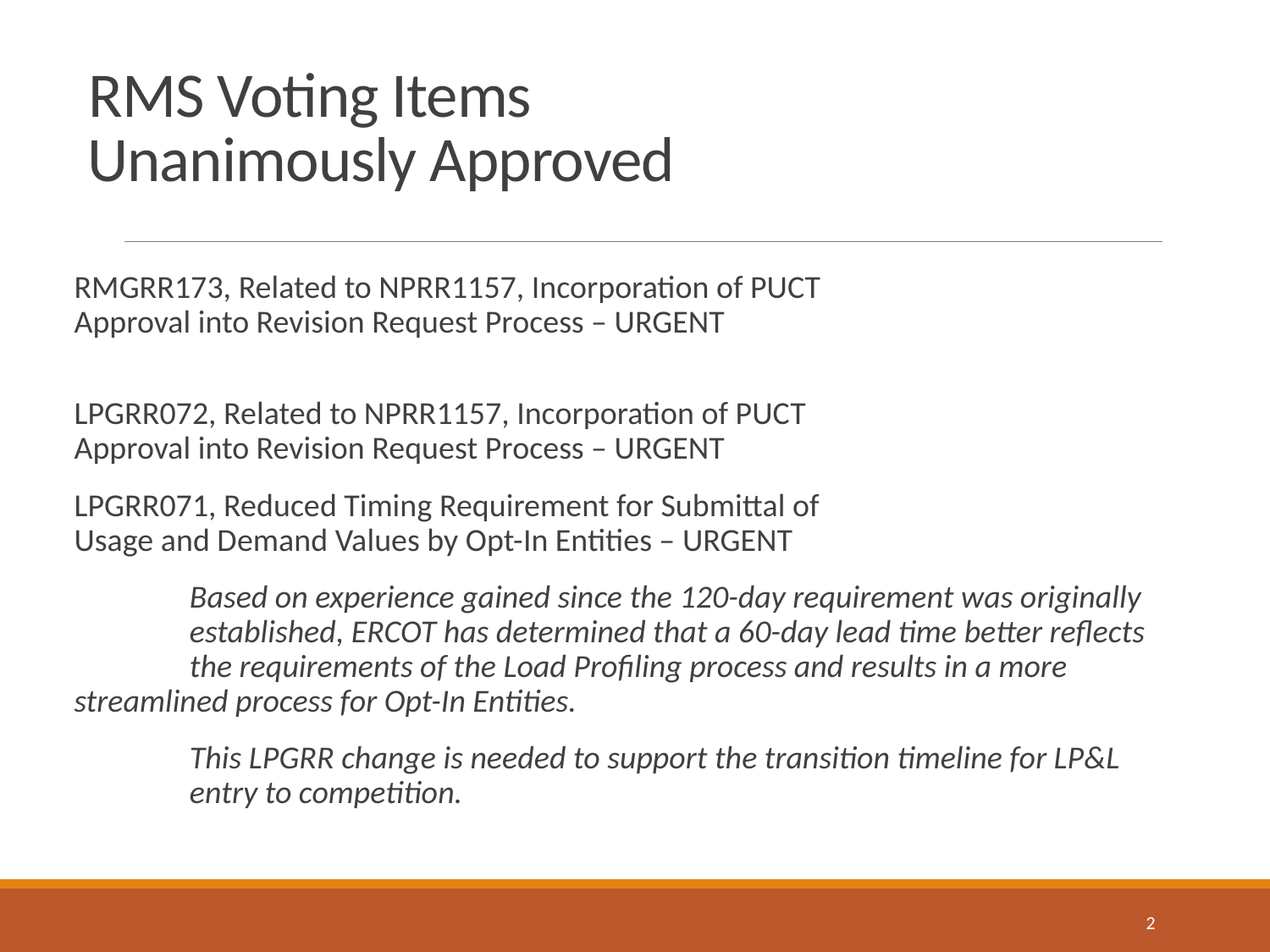

# RMS Voting Items Unanimously Approved
RMGRR173, Related to NPRR1157, Incorporation of PUCT
Approval into Revision Request Process – URGENT
LPGRR072, Related to NPRR1157, Incorporation of PUCT
Approval into Revision Request Process – URGENT
LPGRR071, Reduced Timing Requirement for Submittal of
Usage and Demand Values by Opt-In Entities – URGENT
	Based on experience gained since the 120-day requirement was originally 	established, ERCOT has determined that a 60-day lead time better reflects 	the requirements of the Load Profiling process and results in a more 	streamlined process for Opt-In Entities.
	This LPGRR change is needed to support the transition timeline for LP&L 	entry to competition.

2